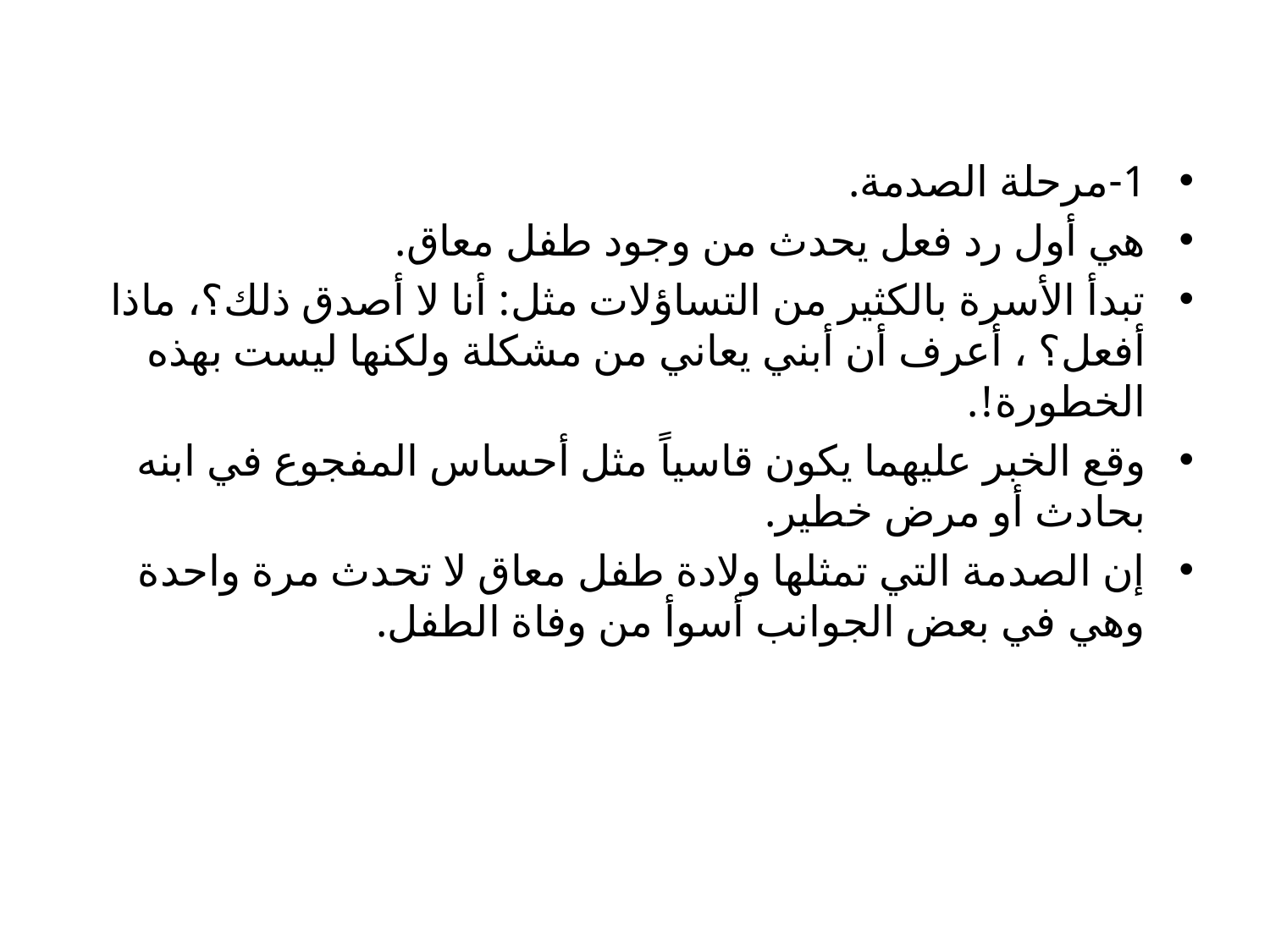

#
1-مرحلة الصدمة.
هي أول رد فعل يحدث من وجود طفل معاق.
تبدأ الأسرة بالكثير من التساؤلات مثل: أنا لا أصدق ذلك؟، ماذا أفعل؟ ، أعرف أن أبني يعاني من مشكلة ولكنها ليست بهذه الخطورة!.
وقع الخبر عليهما يكون قاسياً مثل أحساس المفجوع في ابنه بحادث أو مرض خطير.
إن الصدمة التي تمثلها ولادة طفل معاق لا تحدث مرة واحدة وهي في بعض الجوانب أسوأ من وفاة الطفل.